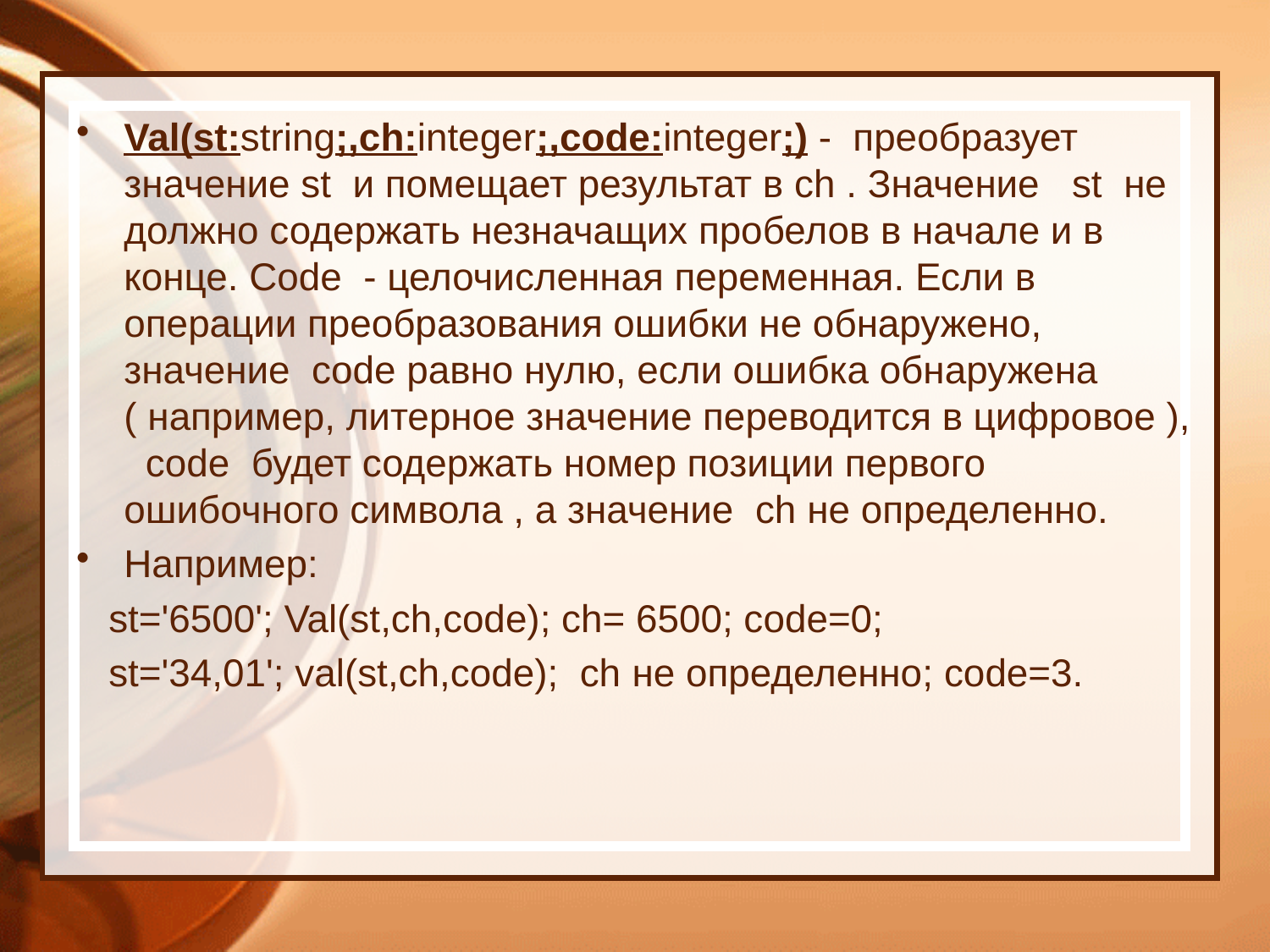

Val(st:string;,ch:integer;,code:integer;) -  преобразует  значение st  и помещает результат в ch . Значение   st  не должно содержать незначащих пробелов в начале и в конце. Code  - целочисленная переменная. Если в операции преобразования ошибки не обнаружено, значение  code равно нулю, если ошибка обнаружена ( например, литерное значение переводится в цифровое ),   code  будет содержать номер позиции первого ошибочного символа , а значение  ch не определенно.
Например:
   st='6500'; Val(st,ch,code); ch= 6500; code=0;
   st='34,01'; val(st,ch,code);  ch не определенно; code=3.